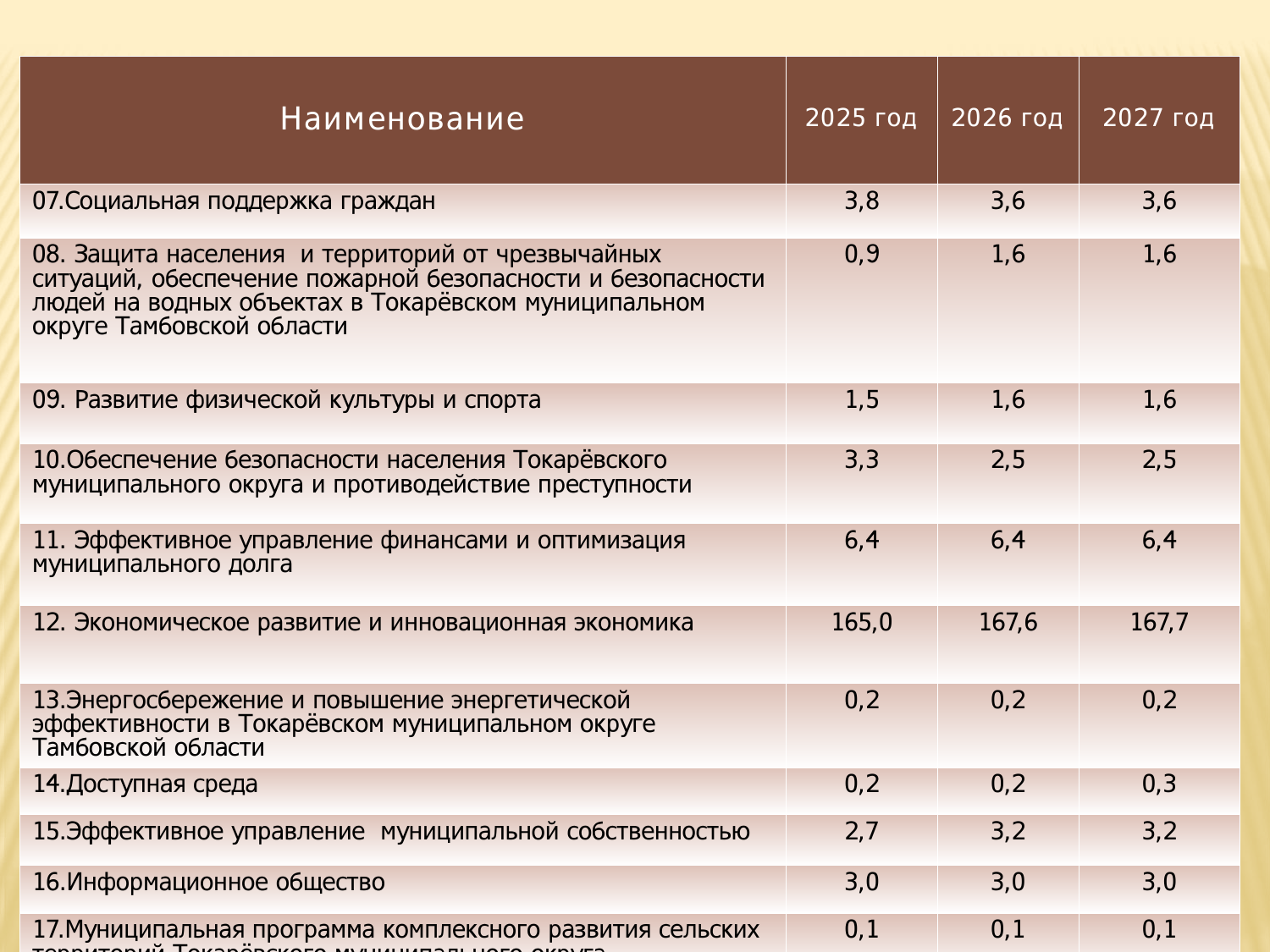

| Наименование | 2025 год | 2026 год | 2027 год |
| --- | --- | --- | --- |
| 07.Социальная поддержка граждан | 3,8 | 3,6 | 3,6 |
| 08. Защита населения и территорий от чрезвычайных ситуаций, обеспечение пожарной безопасности и безопасности людей на водных объектах в Токарёвском муниципальном округе Тамбовской области | 0,9 | 1,6 | 1,6 |
| 09. Развитие физической культуры и спорта | 1,5 | 1,6 | 1,6 |
| 10.Обеспечение безопасности населения Токарёвского муниципального округа и противодействие преступности | 3,3 | 2,5 | 2,5 |
| 11. Эффективное управление финансами и оптимизация муниципального долга | 6,4 | 6,4 | 6,4 |
| 12. Экономическое развитие и инновационная экономика | 165,0 | 167,6 | 167,7 |
| 13.Энергосбережение и повышение энергетической эффективности в Токарёвском муниципальном округе Тамбовской области | 0,2 | 0,2 | 0,2 |
| 14.Доступная среда | 0,2 | 0,2 | 0,3 |
| 15.Эффективное управление муниципальной собственностью | 2,7 | 3,2 | 3,2 |
| 16.Информационное общество | 3,0 | 3,0 | 3,0 |
| 17.Муниципальная программа комплексного развития сельских территорий Токарёвского муниципального округа | 0,1 | 0,1 | 0,1 |
| 18.Муниципальная программа по укреплению здоровья, увеличению периода активного долголетия и продолжительности здоровой жизни граждан старшего поколения в Токарёвском муниципальном округе Тамбовской области | 1,2 | 1,3 | 1,3 |
| 19.Укрепление общественного здоровья населения Токарёвского муниципального округа Тамбовской области | 0,4 | 0,4 | 0,4 |
| 20.Благоустройство и содержание территории Токарёвского муниципального округа Тамбовской области | 22,8 | 21,5 | 21,5 |
| 21.Комплексная программа развития и модернизации объектов коммунальной инфраструктуры Токарёвского муниципального округа Тамбовской области | 10,6 | 5,2 | 5,2 |
| 22.Формирование современной городской среды | 7,9 | 7,8 | 7,9 |
|  |  |  |  |
25